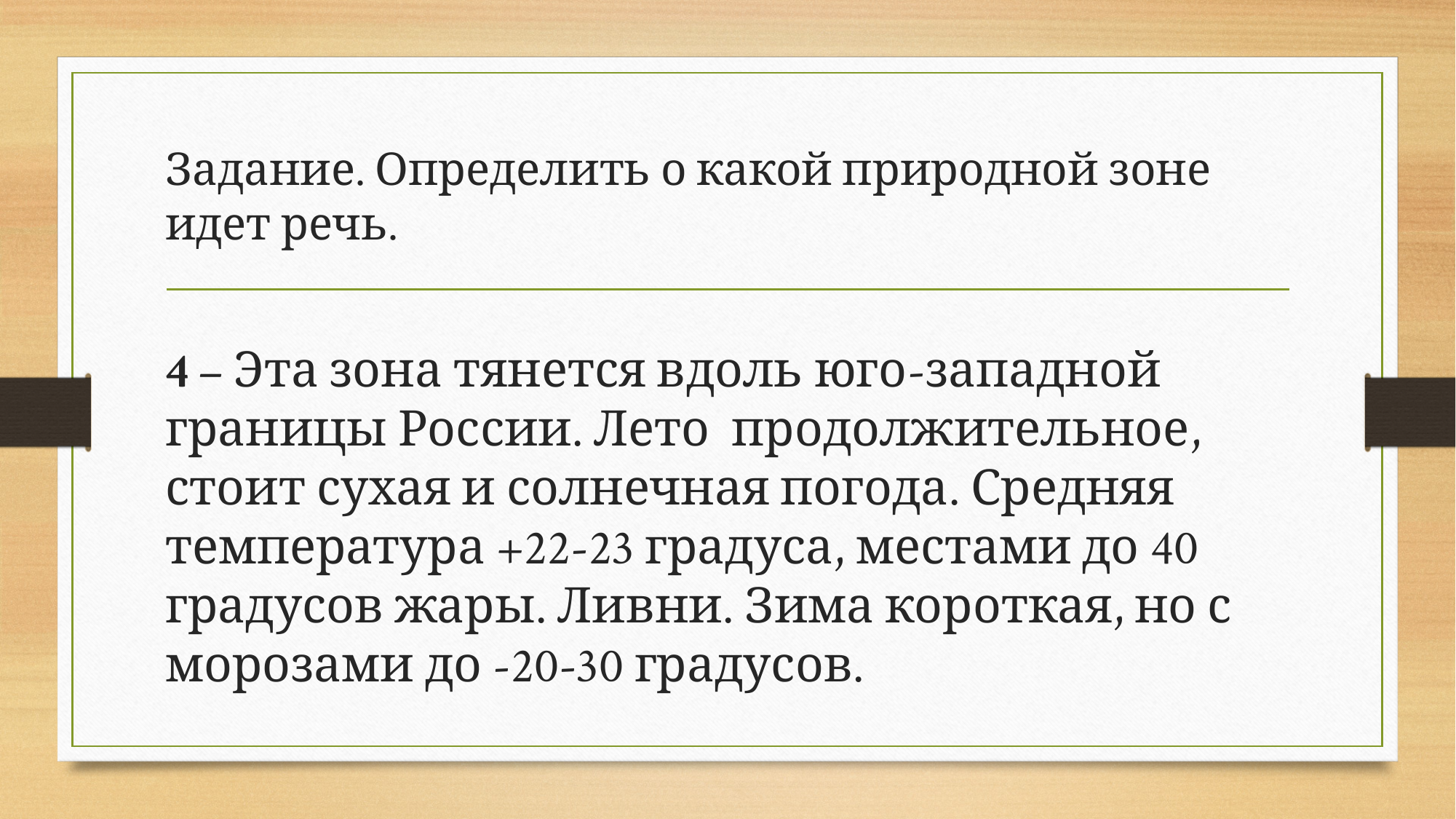

Задание. Определить о какой природной зоне идет речь.

4 – Эта зона тянется вдоль юго-западной границы России. Лето  продолжительное, стоит сухая и солнечная погода. Средняя температура +22-23 градуса, местами до 40 градусов жары. Ливни. Зима короткая, но с морозами до -20-30 градусов.